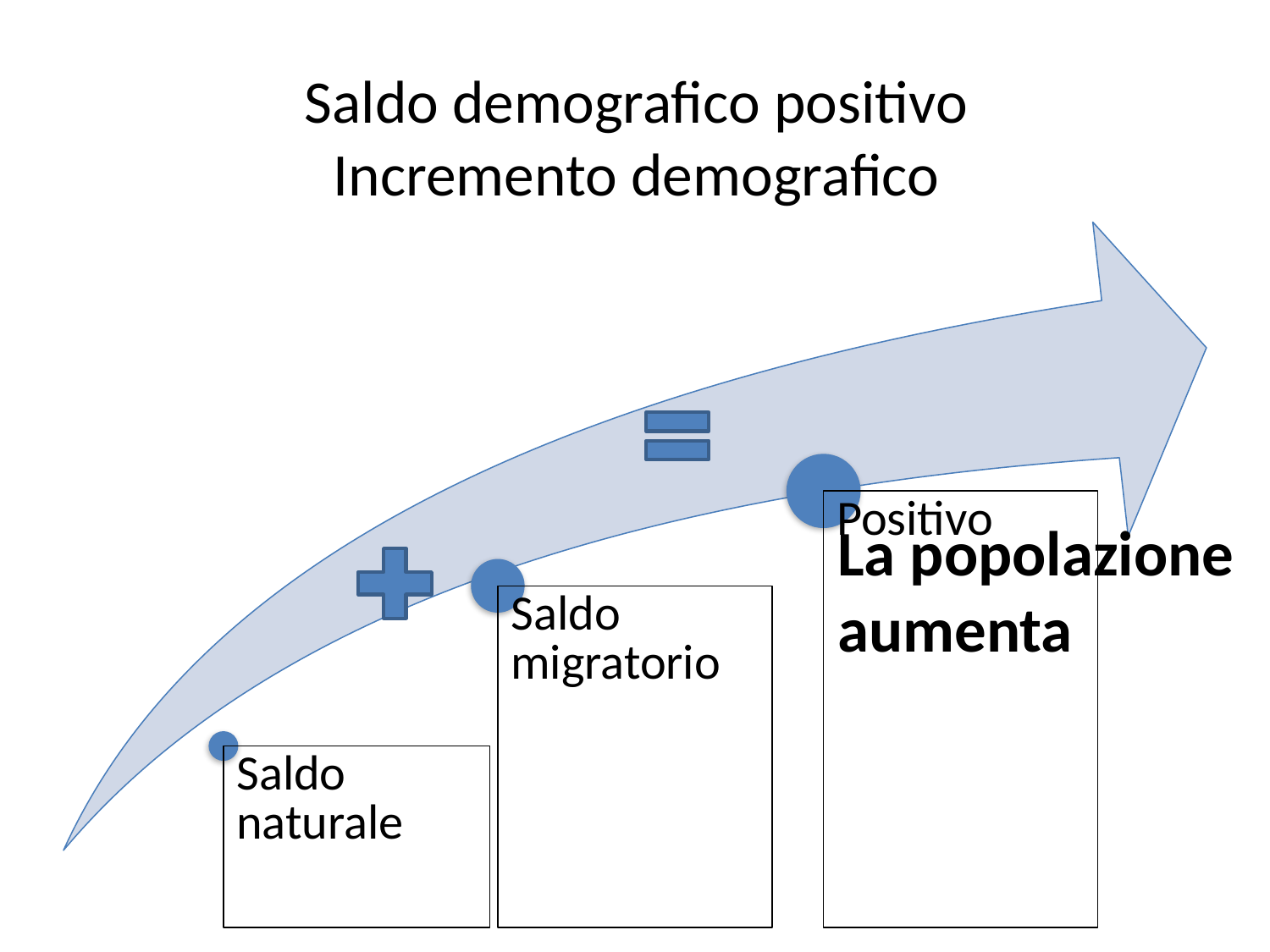

# Saldo demografico positivo Incremento demografico
Saldo naturale
Saldo migratorio
Positivo

La popolazione
aumenta